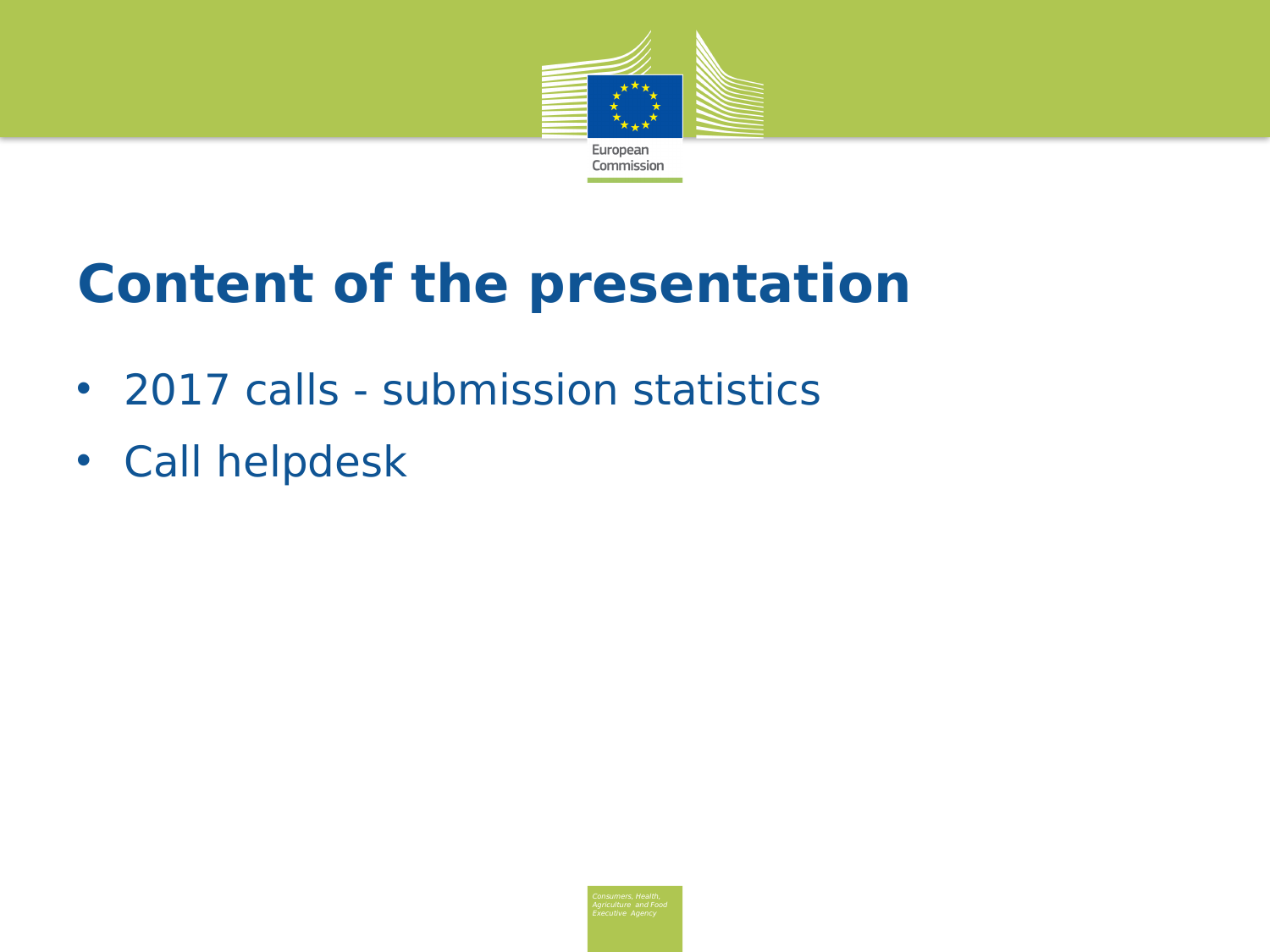

# Content of the presentation
2017 calls - submission statistics
Call helpdesk